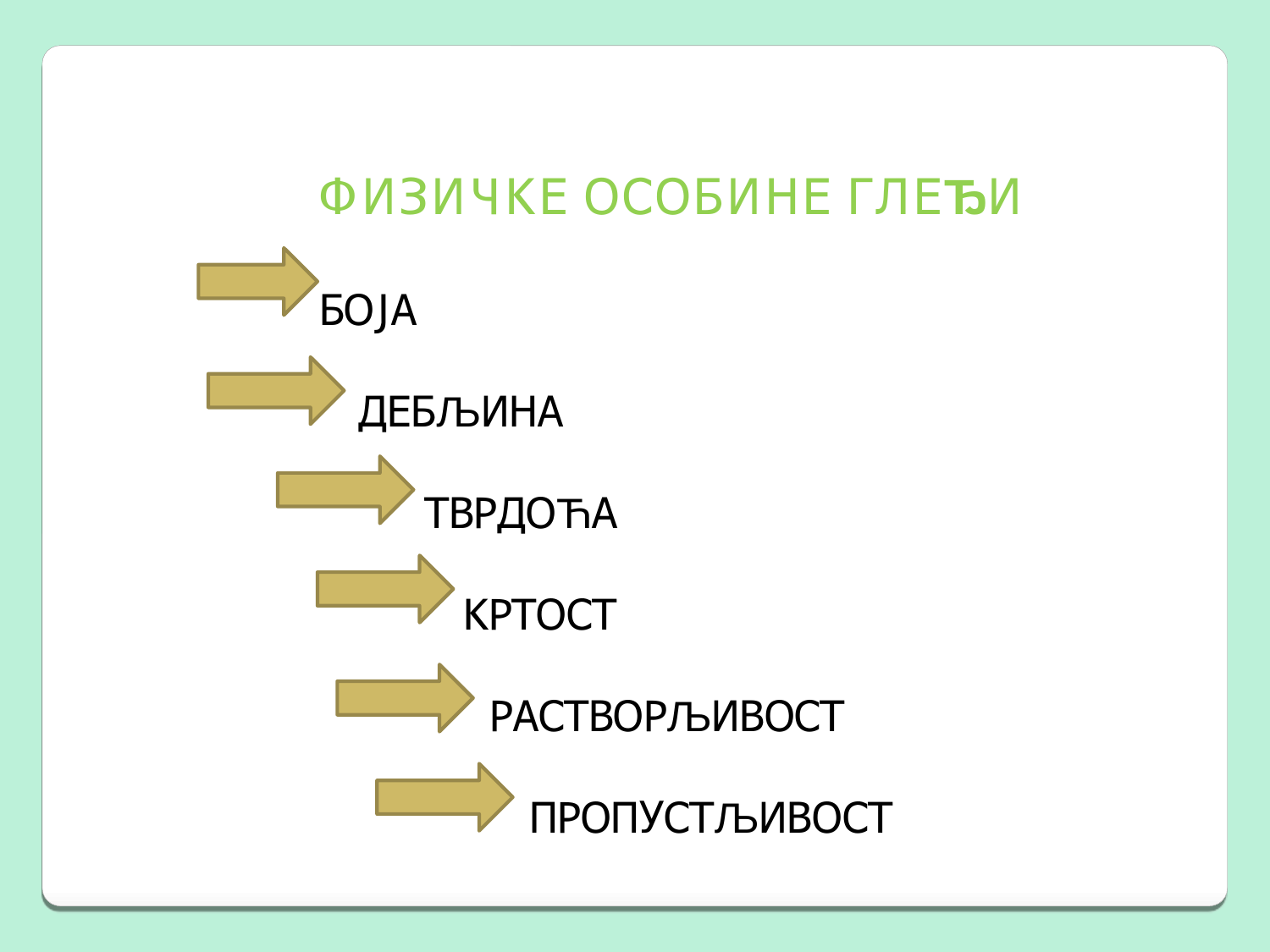

ФИЗИЧКЕ ОСОБИНЕ ГЛЕЂИ

БОЈА

   ДЕБЉИНА
        ТВРДОЋА

           КРТОСТ
             РАСТВОРЉИВОСТ

                ПРОПУСТЉИВОСТ